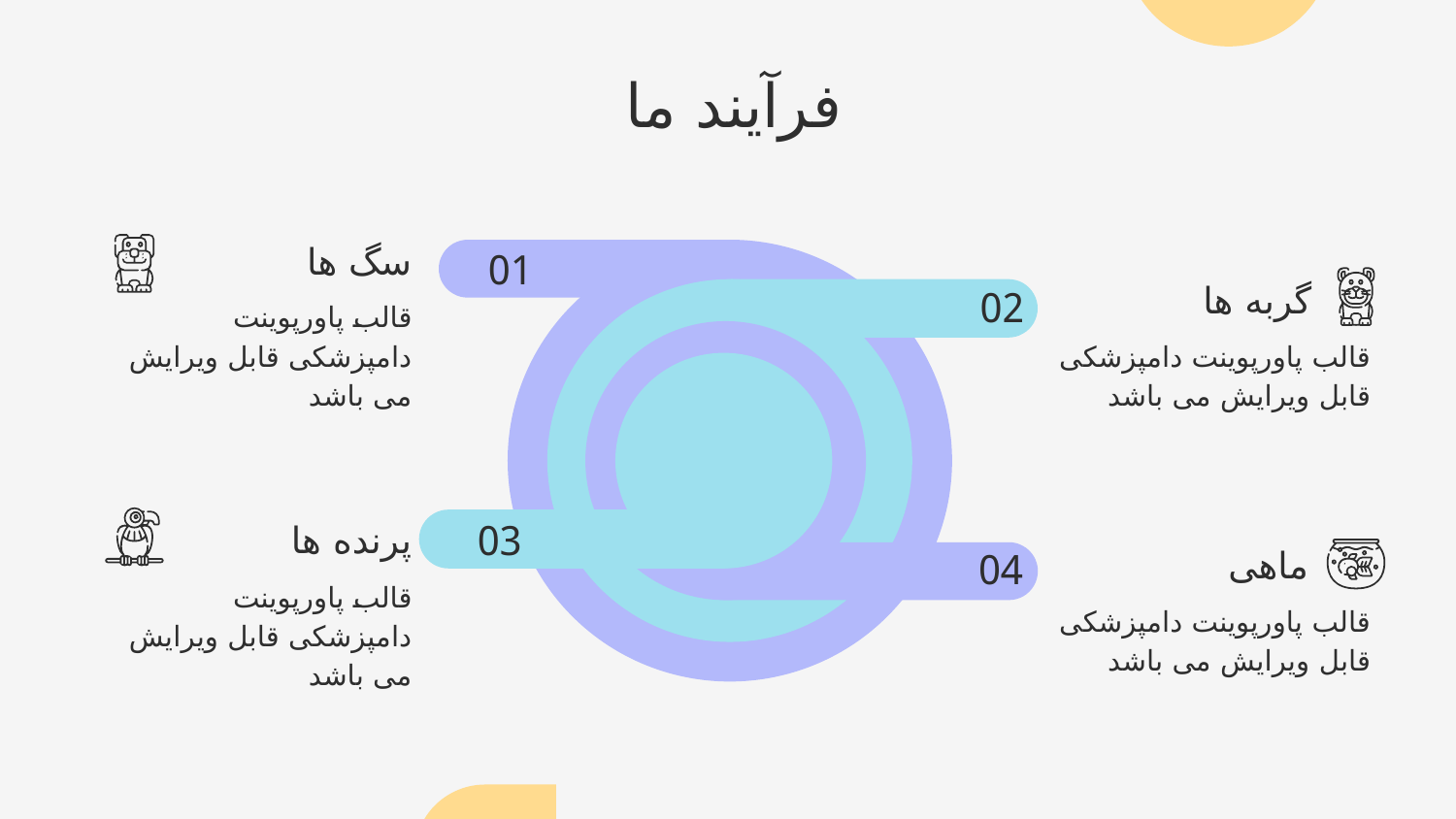

# فرآیند ما
سگ ها
01

گربه ها
02

قالب پاورپوینت دامپزشکی قابل ویرایش می باشد
قالب پاورپوینت دامپزشکی قابل ویرایش می باشد
03
پرنده ها

ماهی
04

قالب پاورپوینت دامپزشکی قابل ویرایش می باشد
قالب پاورپوینت دامپزشکی قابل ویرایش می باشد